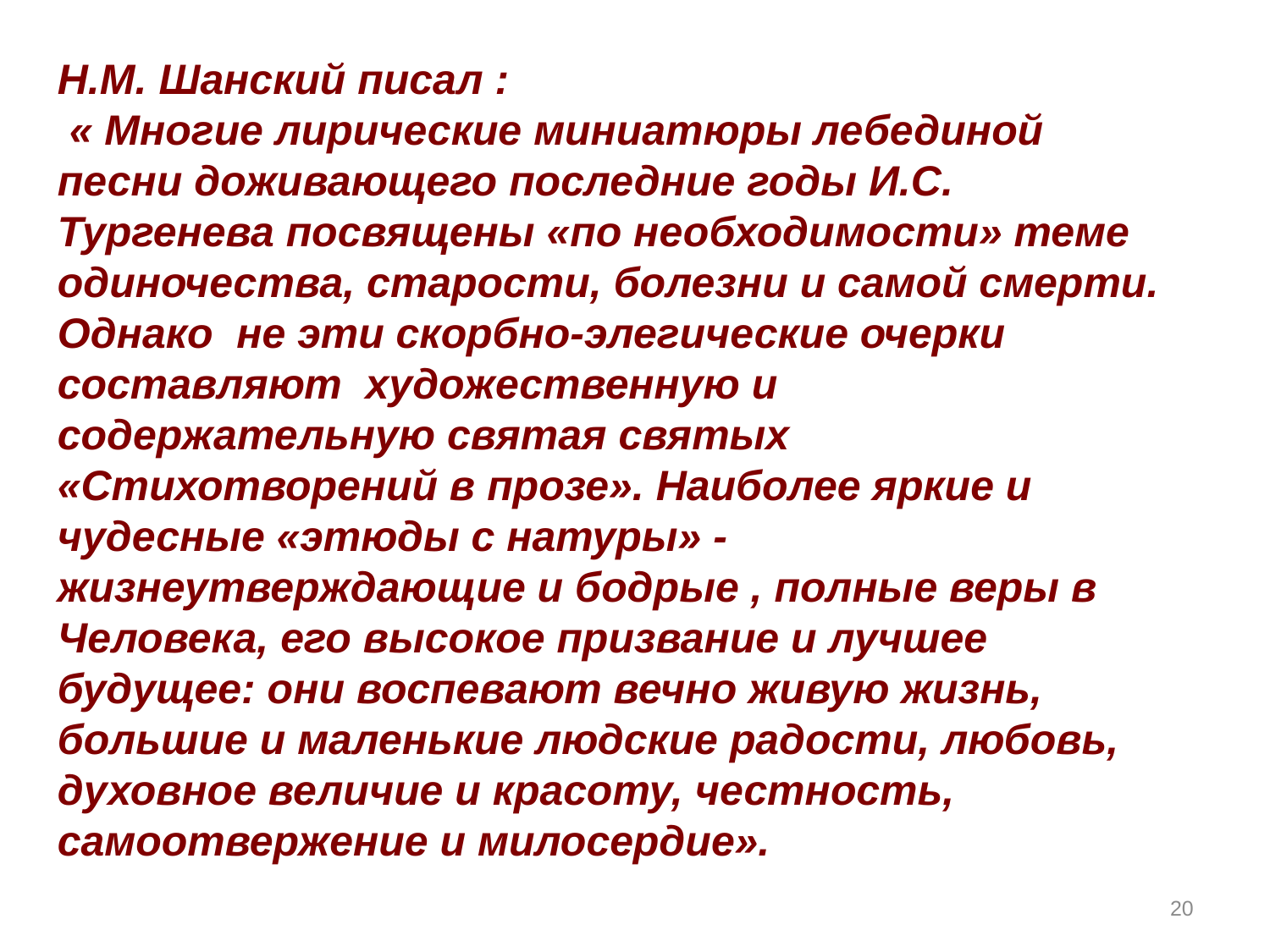

Н.М. Шанский писал :
 « Многие лирические миниатюры лебединой песни доживающего последние годы И.С. Тургенева посвящены «по необходимости» теме одиночества, старости, болезни и самой смерти. Однако  не эти скорбно-элегические очерки составляют  художественную и содержательную святая святых «Стихотворений в прозе». Наиболее яркие и чудесные «этюды с натуры» - жизнеутверждающие и бодрые , полные веры в Человека, его высокое призвание и лучшее будущее: они воспевают вечно живую жизнь, большие и маленькие людские радости, любовь, духовное величие и красоту, честность, самоотвержение и милосердие».
20